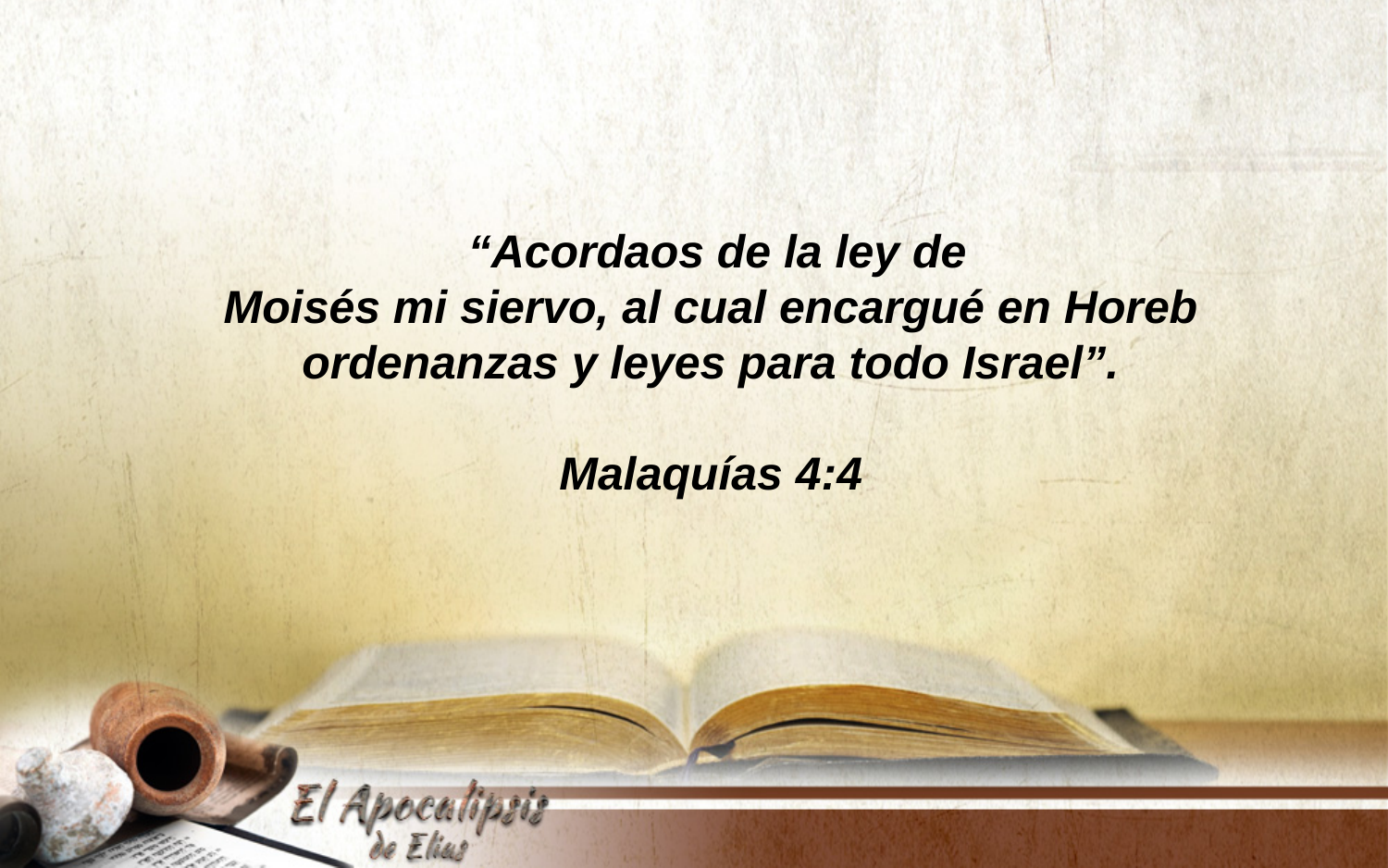

“Acordaos de la ley de
Moisés mi siervo, al cual encargué en Horeb ordenanzas y leyes para todo Israel”.

Malaquías 4:4